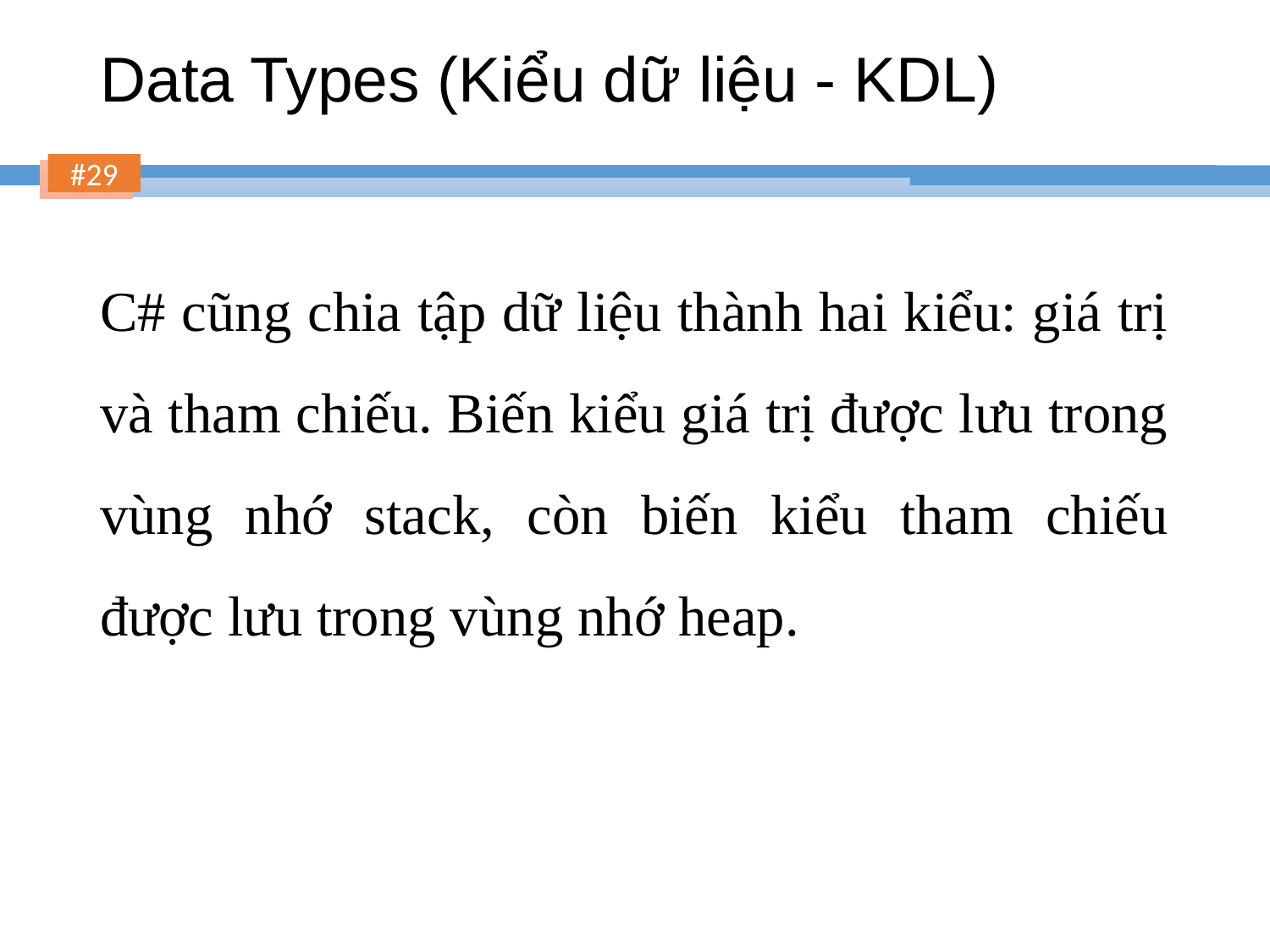

# Data Types (Kiểu dữ liệu - KDL)

C# cũng chia tập dữ liệu thành hai kiểu: giá trị và tham chiếu. Biến kiểu giá trị được lưu trong vùng nhớ stack, còn biến kiểu tham chiếu được lưu trong vùng nhớ heap.